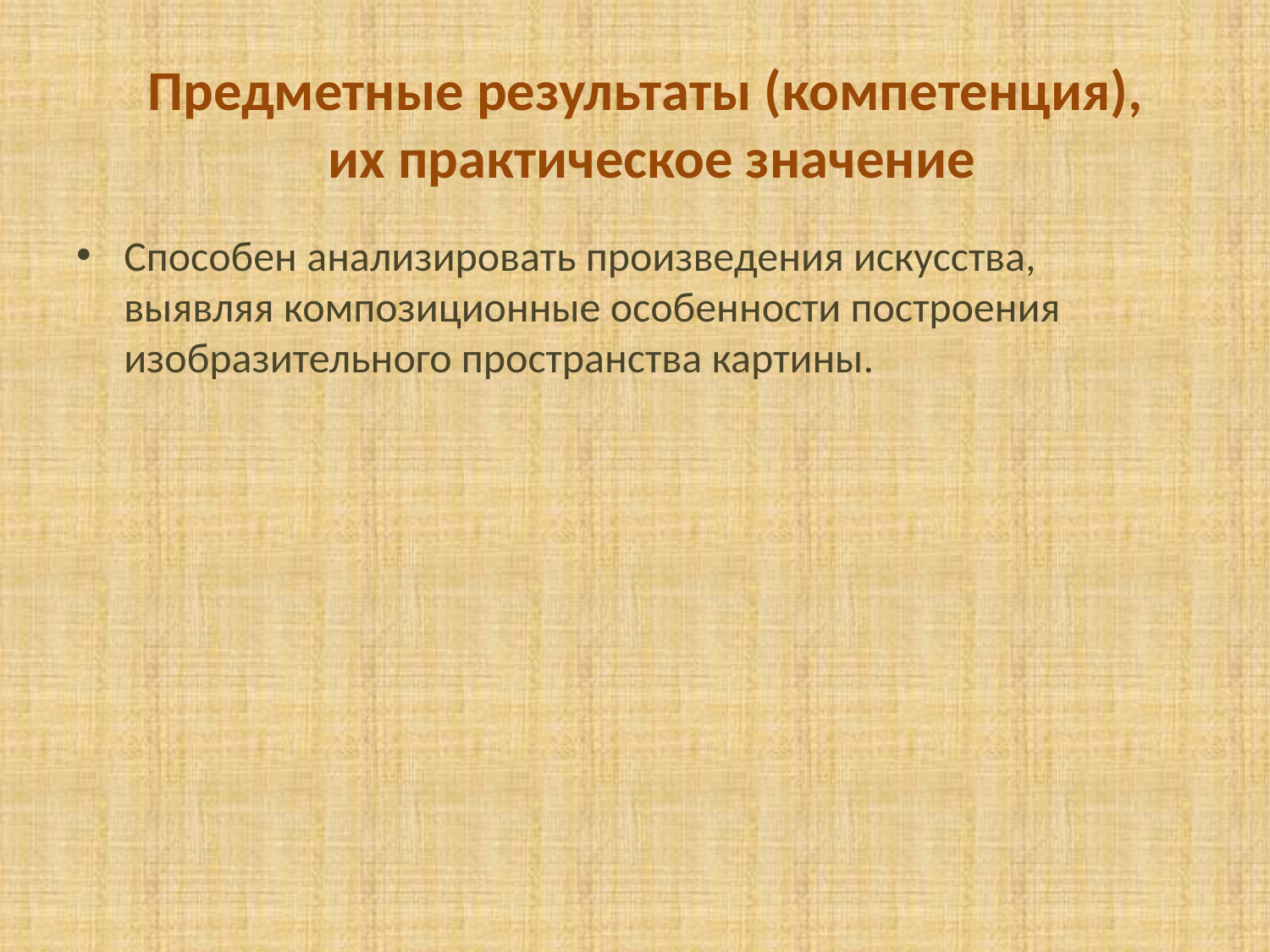

# Предметные результаты (компетенция), их практическое значение
Способен анализировать произведения искусства, выявляя композиционные особенности построения изобразительного пространства картины.